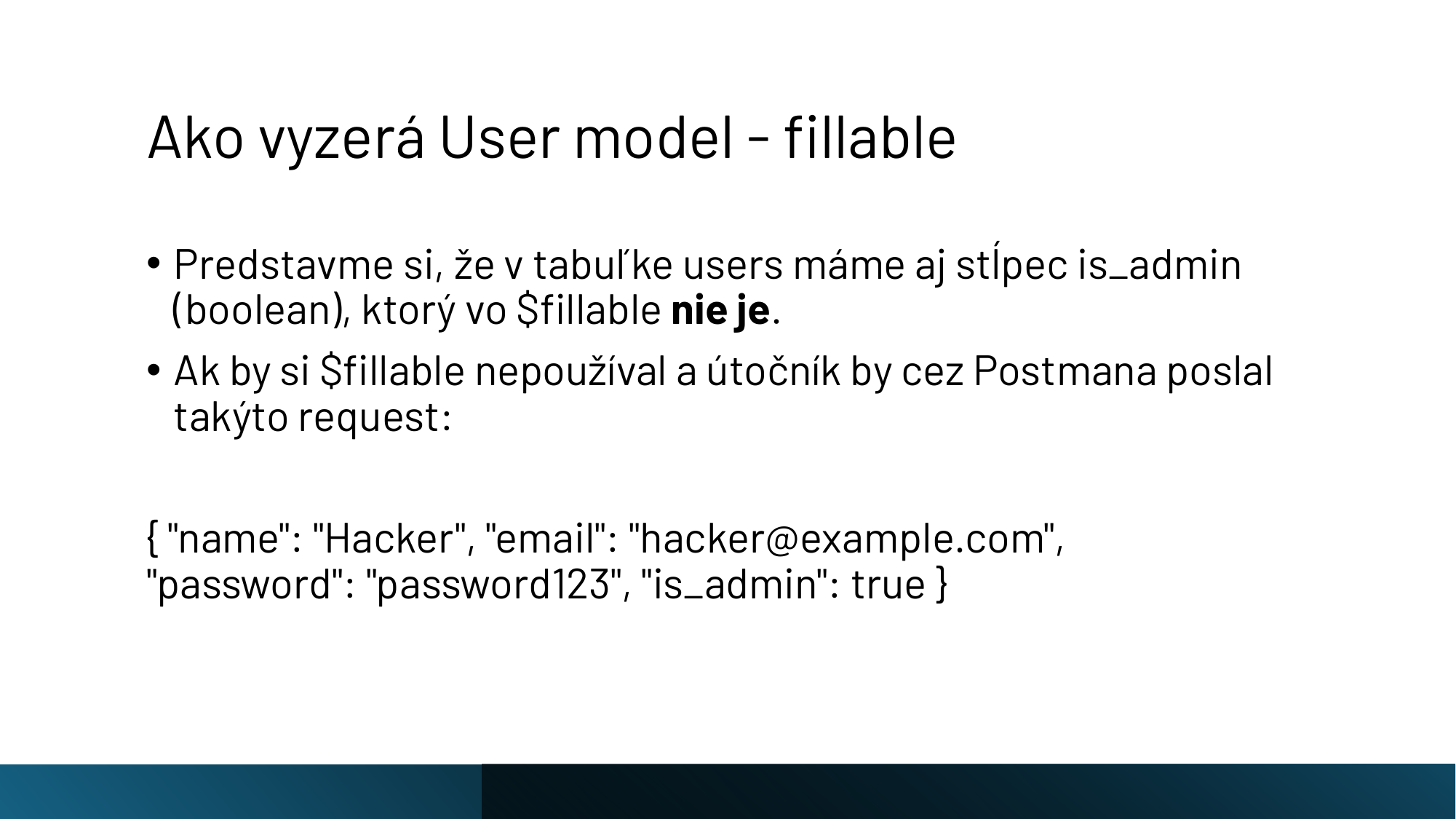

# Ako vyzerá User model - fillable
Predstavme si, že v tabuľke users máme aj stĺpec is_admin (boolean), ktorý vo $fillable nie je.
Ak by si $fillable nepoužíval a útočník by cez Postmana poslal takýto request:

{ "name": "Hacker", "email": "hacker@example.com", "password": "password123", "is_admin": true }